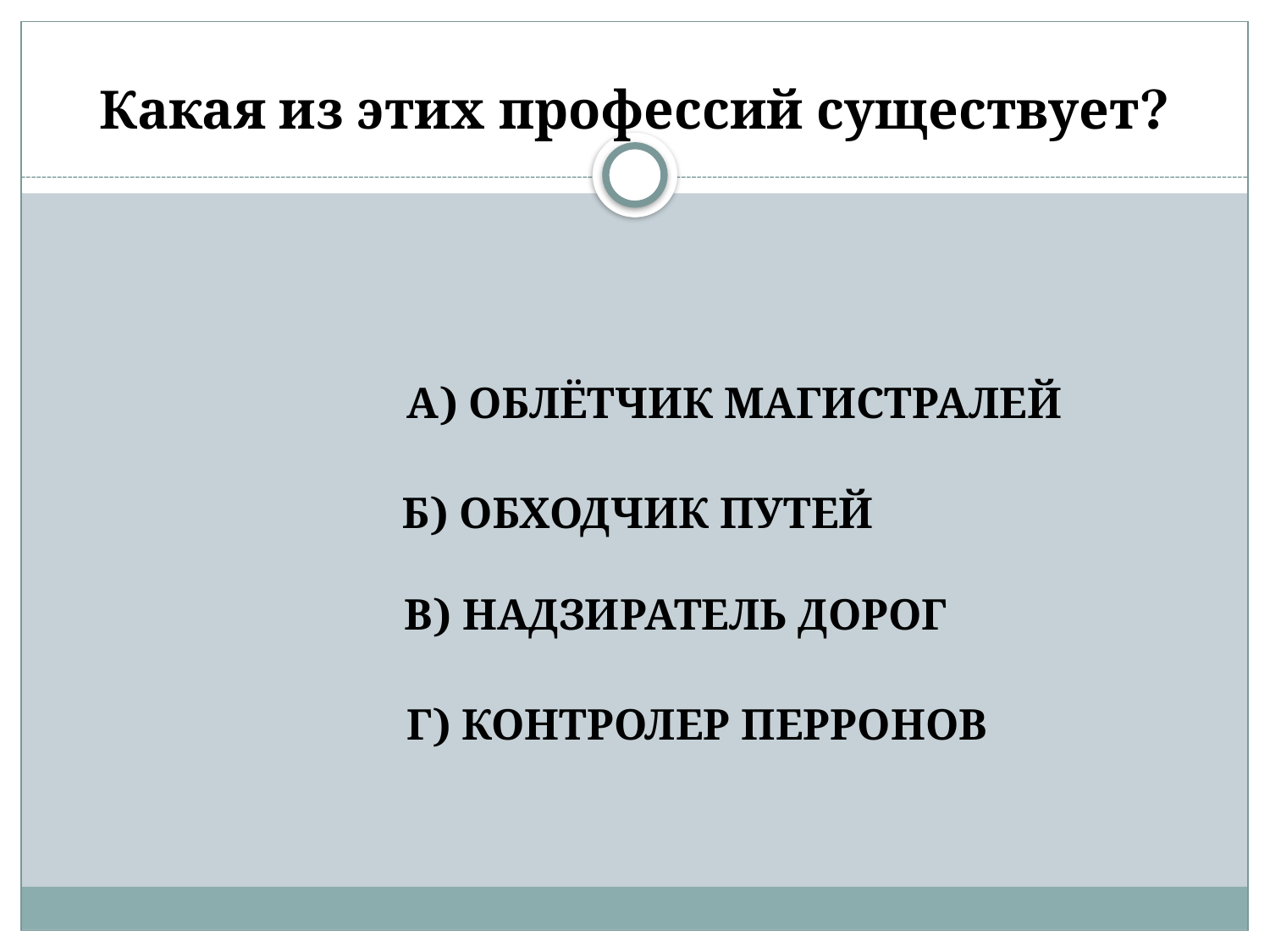

# Какая из этих профессий существует?

                     А) ОБЛЁТЧИК МАГИСТРАЛЕЙ
 Б) ОБХОДЧИК ПУТЕЙ
        В) НАДЗИРАТЕЛЬ ДОРОГ
            Г) КОНТРОЛЕР ПЕРРОНОВ